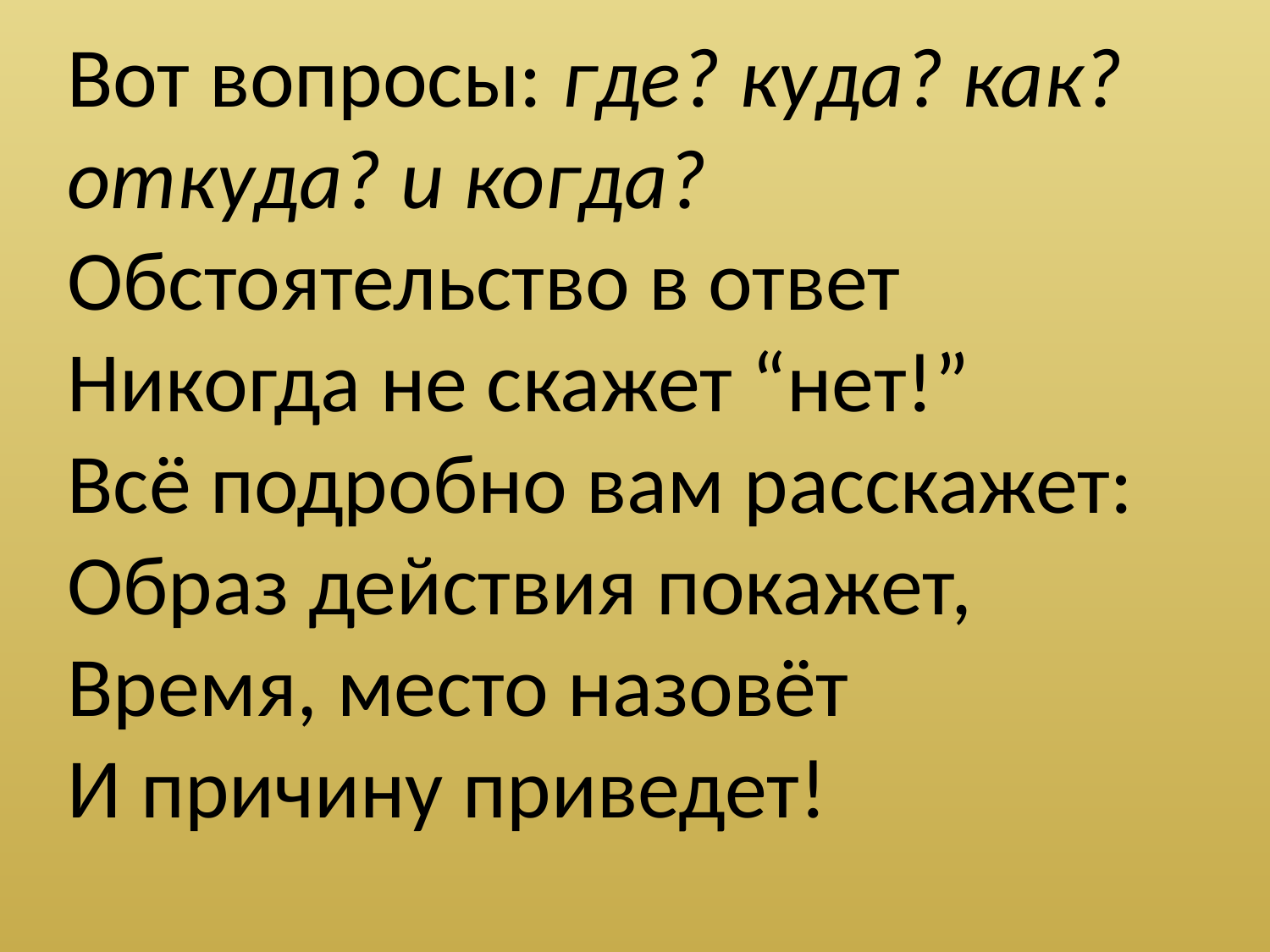

Вот вопросы: где? куда? как? откуда? и когда?
Обстоятельство в ответ
Никогда не скажет “нет!”
Всё подробно вам расскажет:
Образ действия покажет,
Время, место назовёт
И причину приведет!